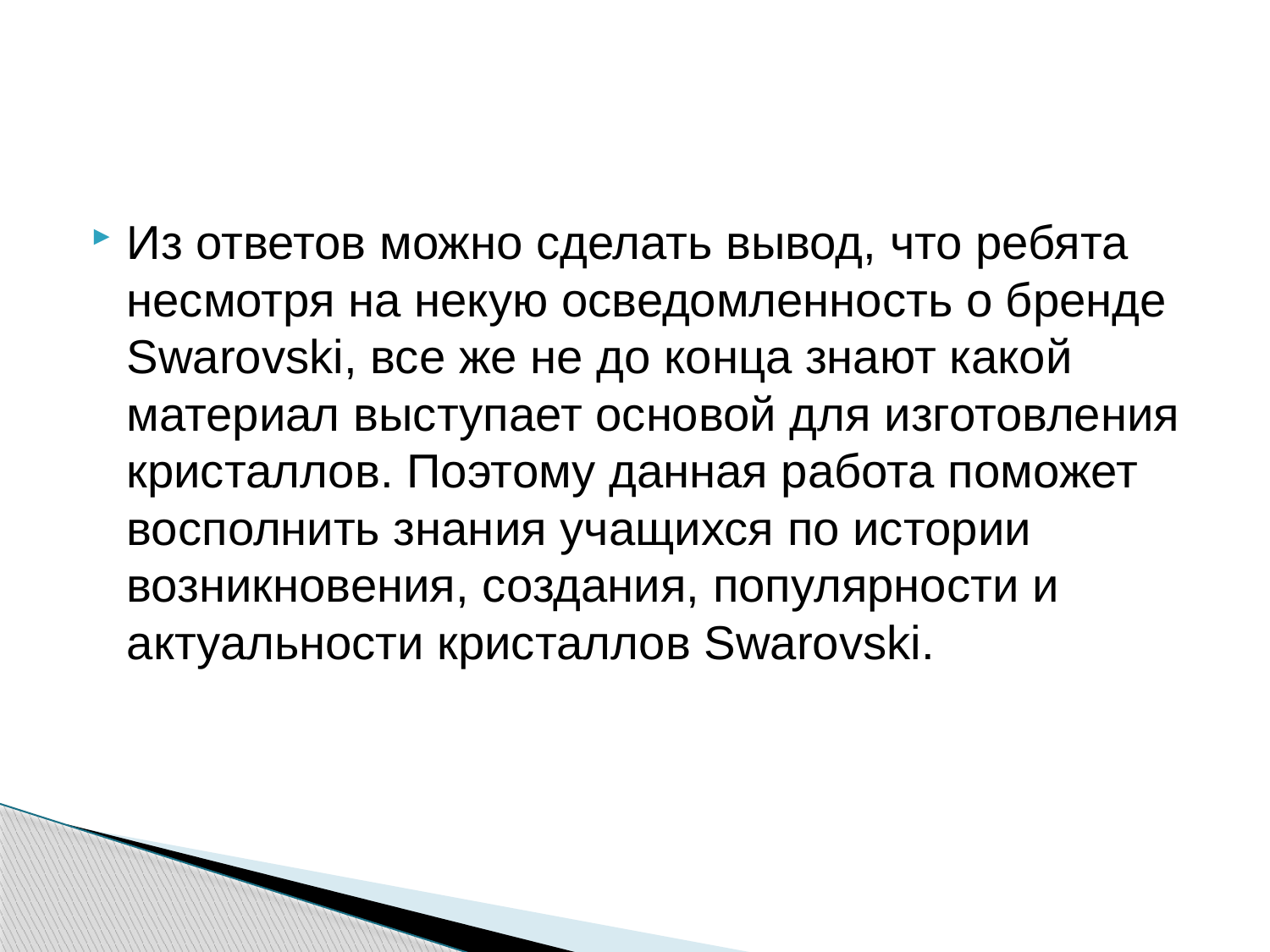

Из ответов можно сделать вывод, что ребята несмотря на некую осведомленность о бренде Swarovski, все же не до конца знают какой материал выступает основой для изготовления кристаллов. Поэтому данная работа поможет восполнить знания учащихся по истории возникновения, создания, популярности и актуальности кристаллов Swarovski.